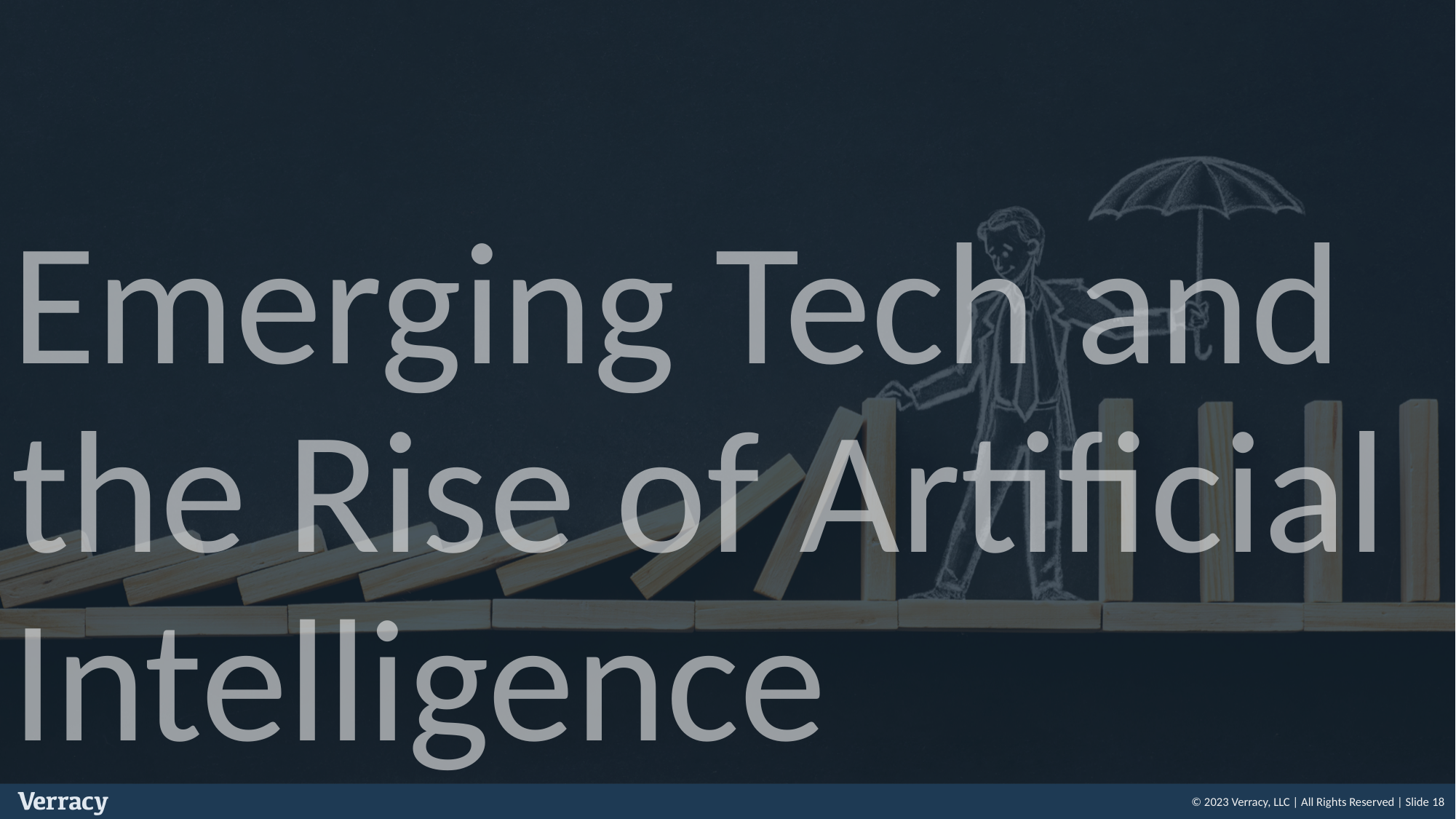

# Emerging Tech and the Rise of Artificial Intelligence